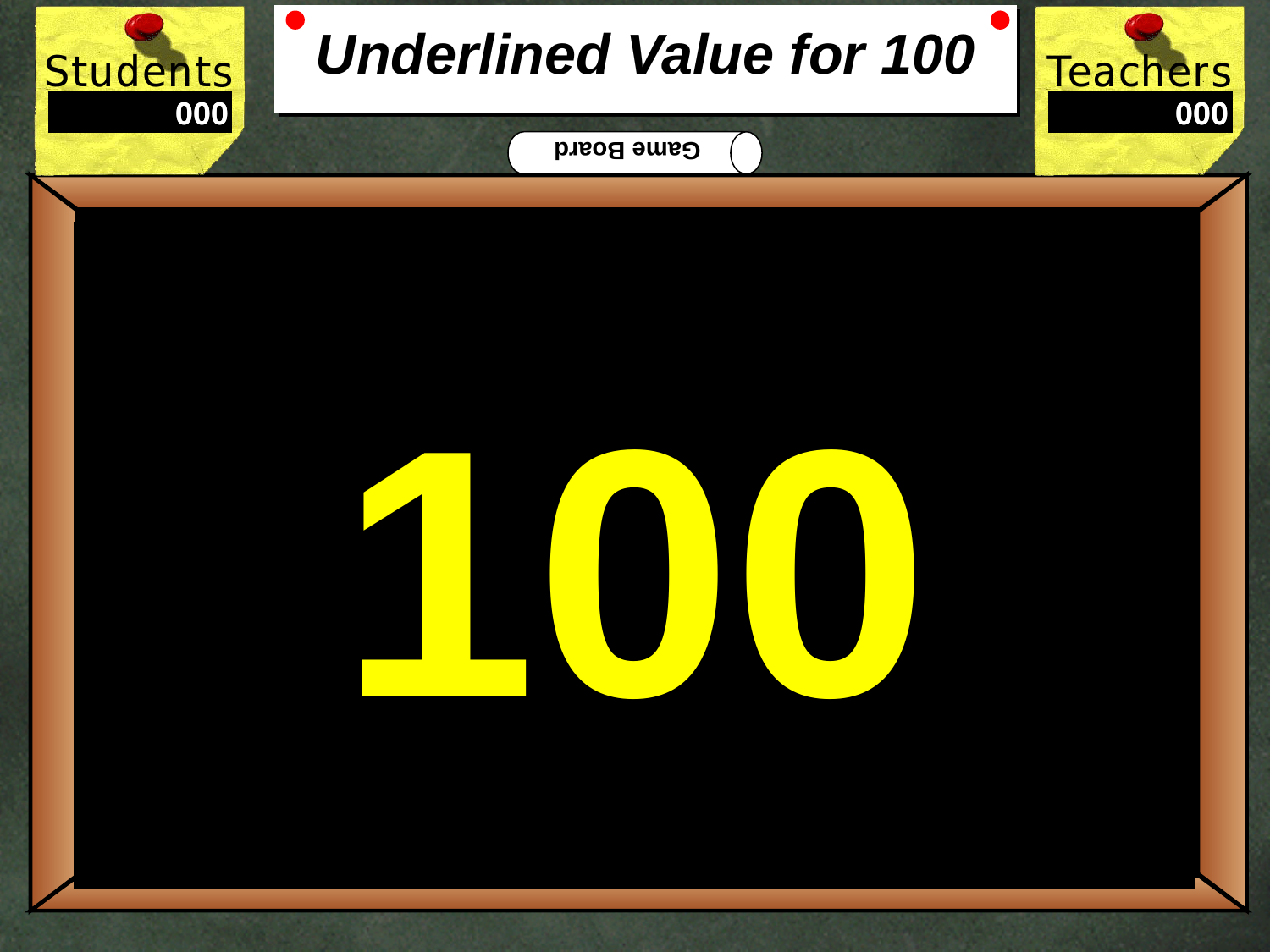

# Underlined Value for 100
What is the underlined Value?
156
100